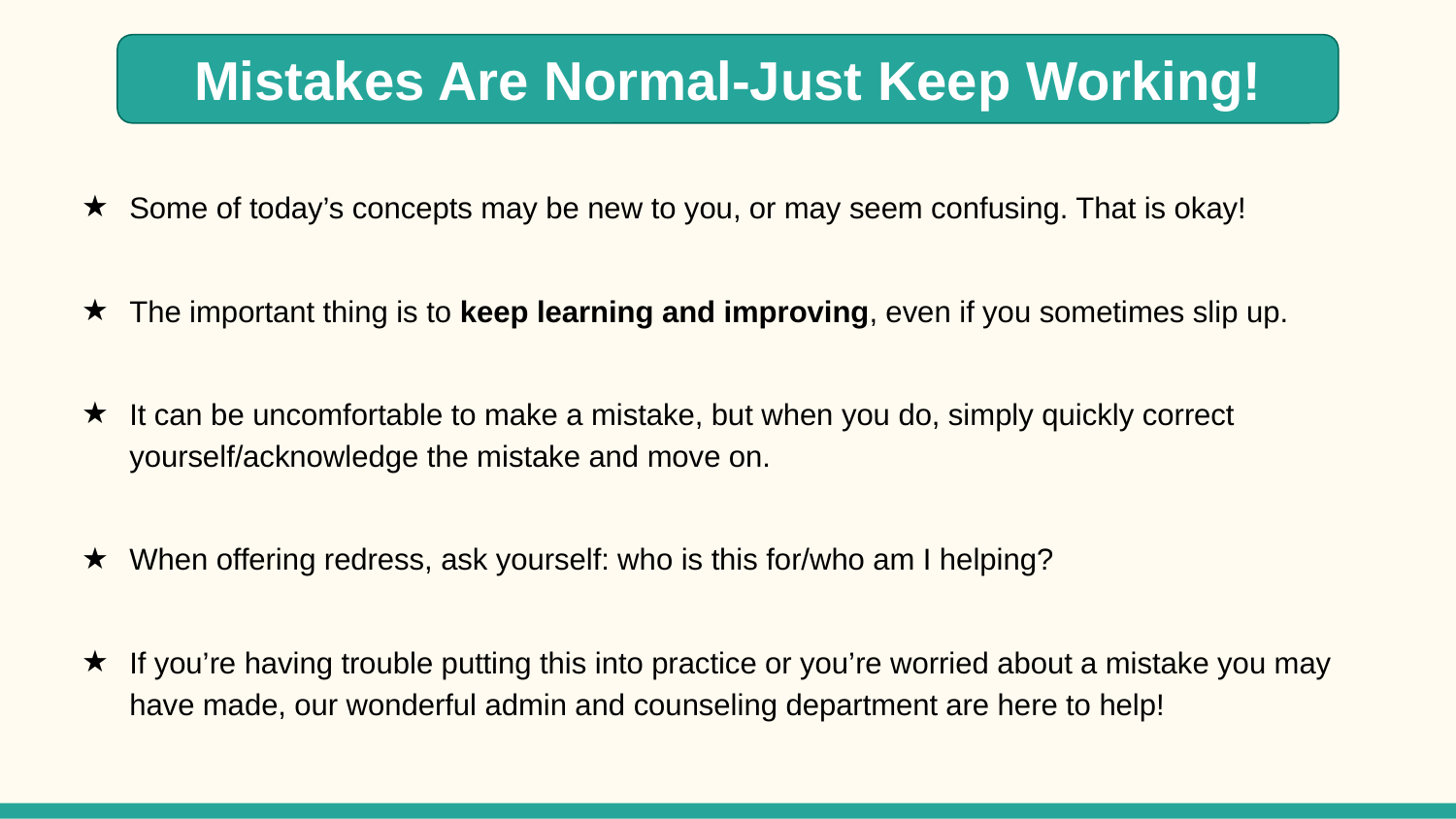

Mistakes Are Normal-Just Keep Working!
Some of today’s concepts may be new to you, or may seem confusing. That is okay!

The important thing is to keep learning and improving, even if you sometimes slip up.

It can be uncomfortable to make a mistake, but when you do, simply quickly correct yourself/acknowledge the mistake and move on.

When offering redress, ask yourself: who is this for/who am I helping?

If you’re having trouble putting this into practice or you’re worried about a mistake you may have made, our wonderful admin and counseling department are here to help!